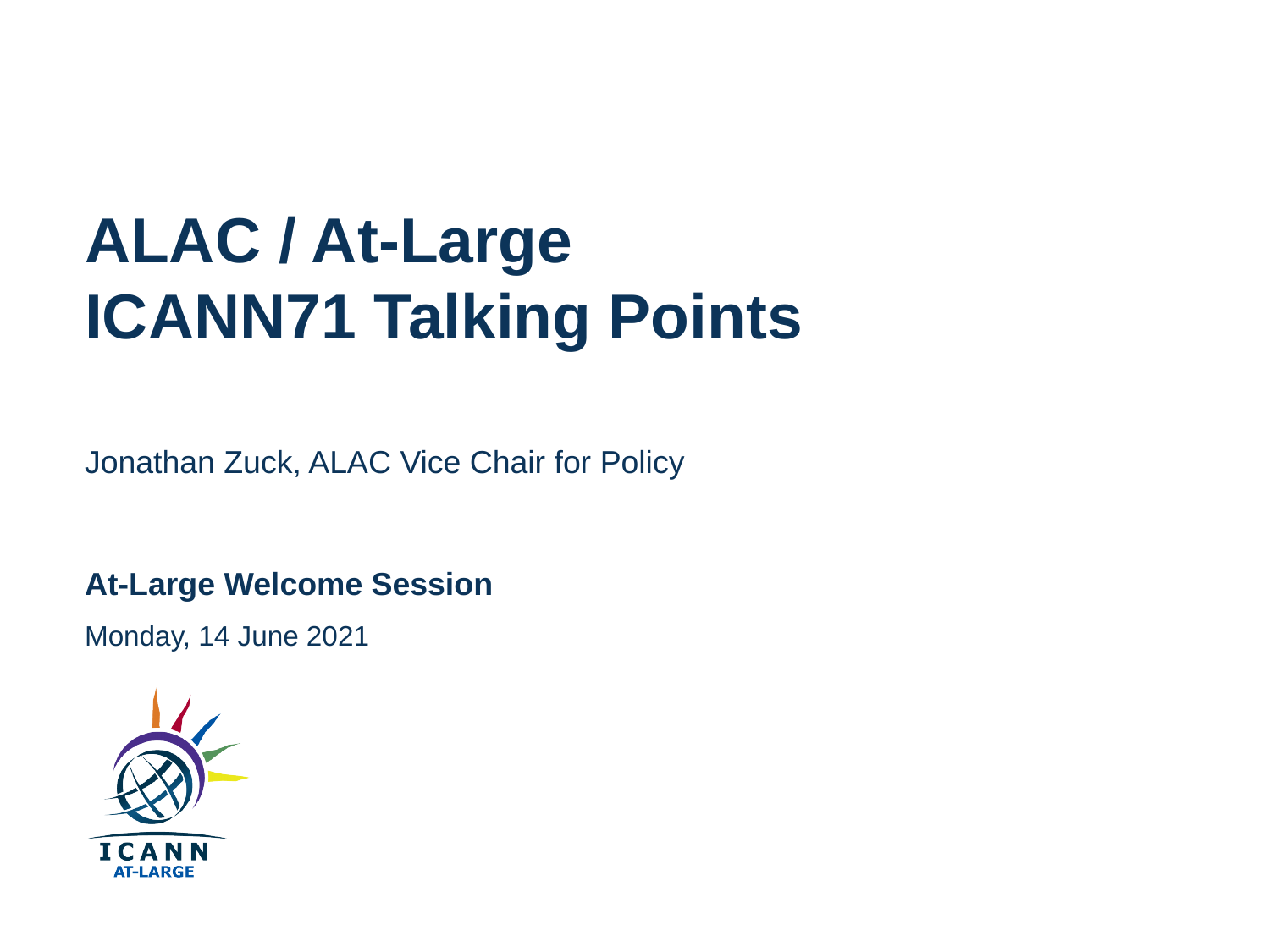

# ALAC / At-Large ICANN71 Talking Points
Jonathan Zuck, ALAC Vice Chair for Policy
At-Large Welcome Session
Monday, 14 June 2021